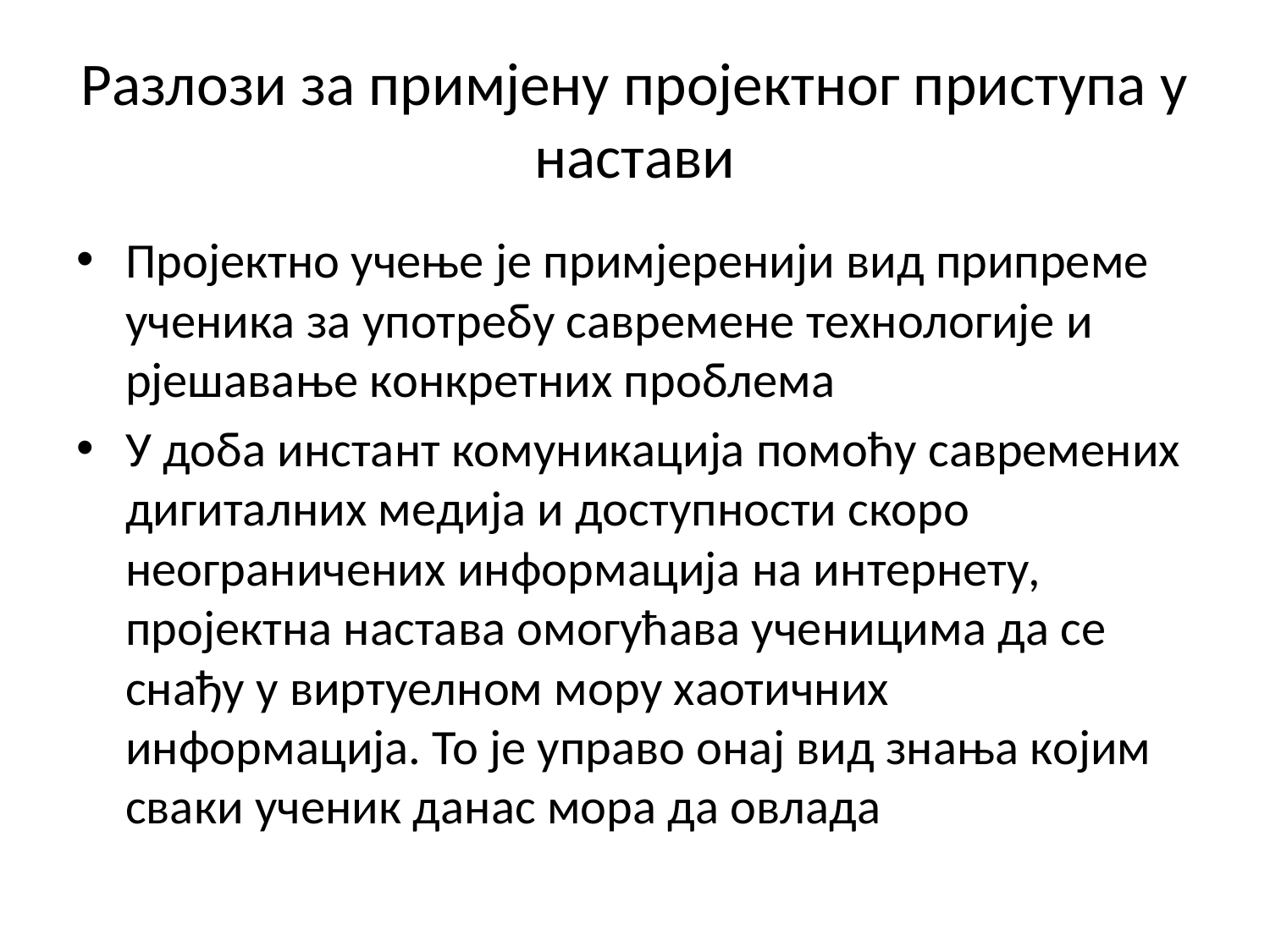

# Разлози за примјену пројектног приступа у настави
Пројектно учење је примјеренији вид припреме ученика за употребу савремене технологије и рјешавање конкретних проблема
У доба инстант комуникација помоћу савремених дигиталних медија и доступности скоро неограничених информација на интернету, пројектна настава омогућава ученицима да се снађу у виртуелном мору хаотичних информација. То је управо онај вид знања којим сваки ученик данас мора да овлада